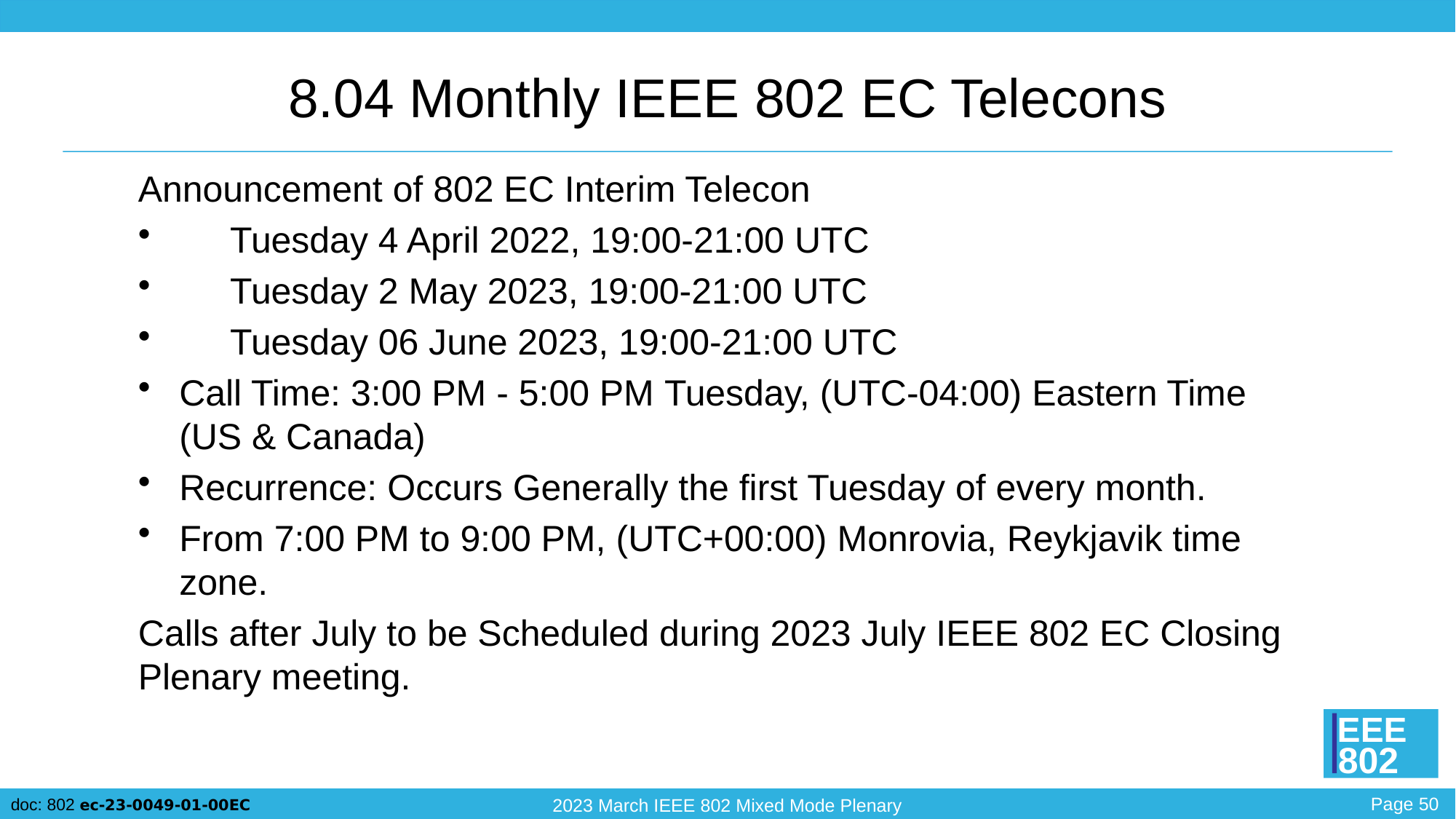

# 8.04 Monthly IEEE 802 EC Telecons
Announcement of 802 EC Interim Telecon
     Tuesday 4 April 2022, 19:00-21:00 UTC
     Tuesday 2 May 2023, 19:00-21:00 UTC
     Tuesday 06 June 2023, 19:00-21:00 UTC
Call Time: 3:00 PM - 5:00 PM Tuesday, (UTC-04:00) Eastern Time (US & Canada)
Recurrence: Occurs Generally the first Tuesday of every month.
From 7:00 PM to 9:00 PM, (UTC+00:00) Monrovia, Reykjavik time zone.
Calls after July to be Scheduled during 2023 July IEEE 802 EC Closing Plenary meeting.